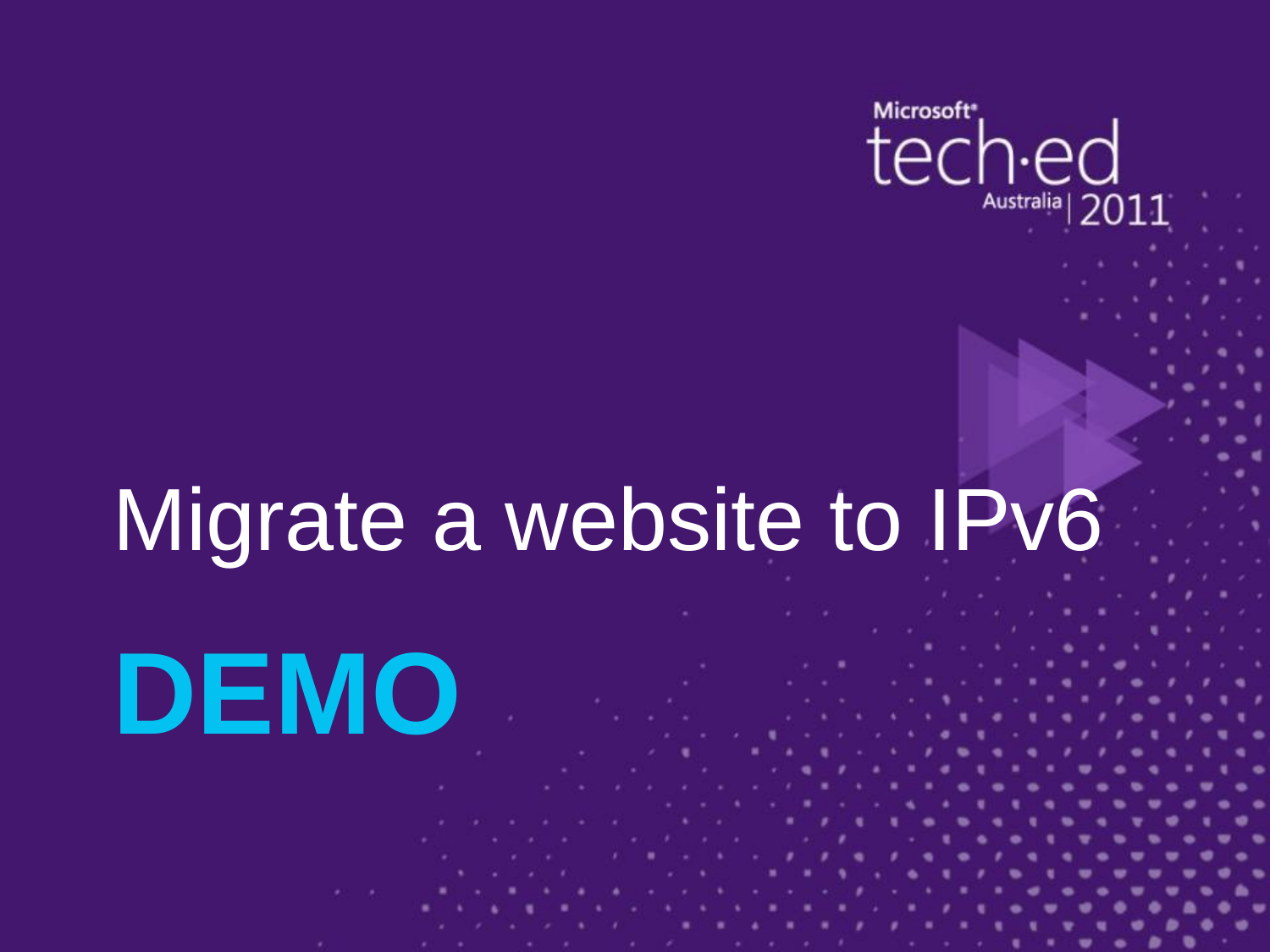

Migrate a website to IPv6

# Demo